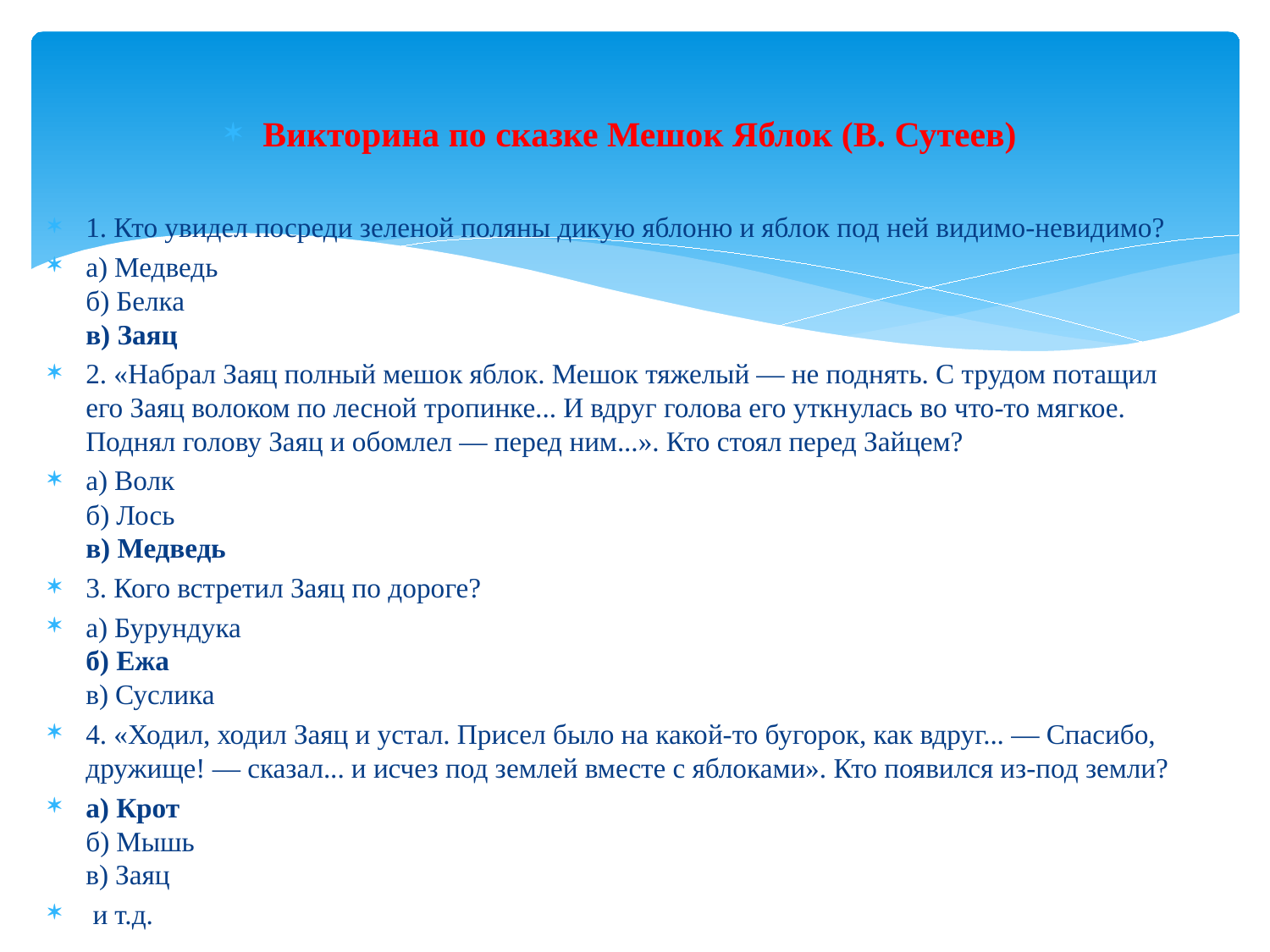

Викторина по сказке Мешок Яблок (В. Сутеев)

1. Кто увидел посреди зеленой поляны дикую яблоню и яблок под ней видимо-невидимо?
а) Медведь
б) Белка
в) Заяц
2. «Набрал Заяц полный мешок яблок. Мешок тяжелый — не поднять. С трудом потащил его Заяц волоком по лесной тропинке... И вдруг голова его уткнулась во что-то мягкое. Поднял голову Заяц и обомлел — перед ним...». Кто стоял перед Зайцем?
а) Волк
б) Лось
в) Медведь
3. Кого встретил Заяц по дороге?
а) Бурундука
б) Ежа
в) Суслика
4. «Ходил, ходил Заяц и устал. Присел было на какой-то бугорок, как вдруг... — Спасибо, дружище! — сказал... и исчез под землей вместе с яблоками». Кто появился из-под земли?
а) Крот
б) Мышь
в) Заяц
 и т.д.
#